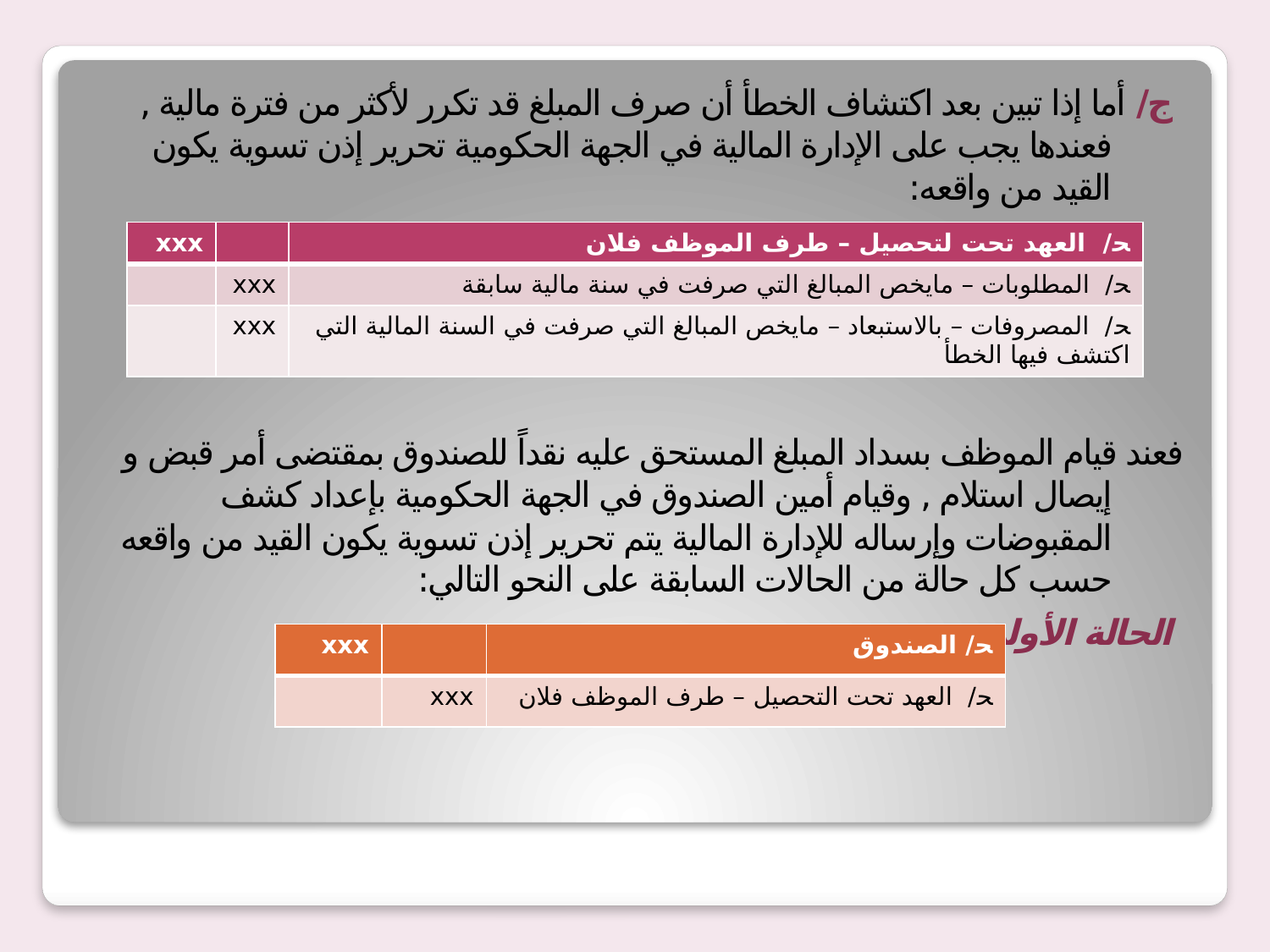

ج/ أما إذا تبين بعد اكتشاف الخطأ أن صرف المبلغ قد تكرر لأكثر من فترة مالية , فعندها يجب على الإدارة المالية في الجهة الحكومية تحرير إذن تسوية يكون القيد من واقعه:

فعند قيام الموظف بسداد المبلغ المستحق عليه نقداً للصندوق بمقتضى أمر قبض و إيصال استلام , وقيام أمين الصندوق في الجهة الحكومية بإعداد كشف المقبوضات وإرساله للإدارة المالية يتم تحرير إذن تسوية يكون القيد من واقعه حسب كل حالة من الحالات السابقة على النحو التالي:
 الحالة الأولى:

| xxx |  | ﺤ/ العهد تحت لتحصيل – طرف الموظف فلان |
| --- | --- | --- |
|  | xxx | ﺤ/ المطلوبات – مايخص المبالغ التي صرفت في سنة مالية سابقة |
|  | xxx | ﺤ/ المصروفات – بالاستبعاد – مايخص المبالغ التي صرفت في السنة المالية التي اكتشف فيها الخطأ |
| xxx |  | ﺤ/ الصندوق |
| --- | --- | --- |
|  | xxx | ﺤ/ العهد تحت التحصيل – طرف الموظف فلان |